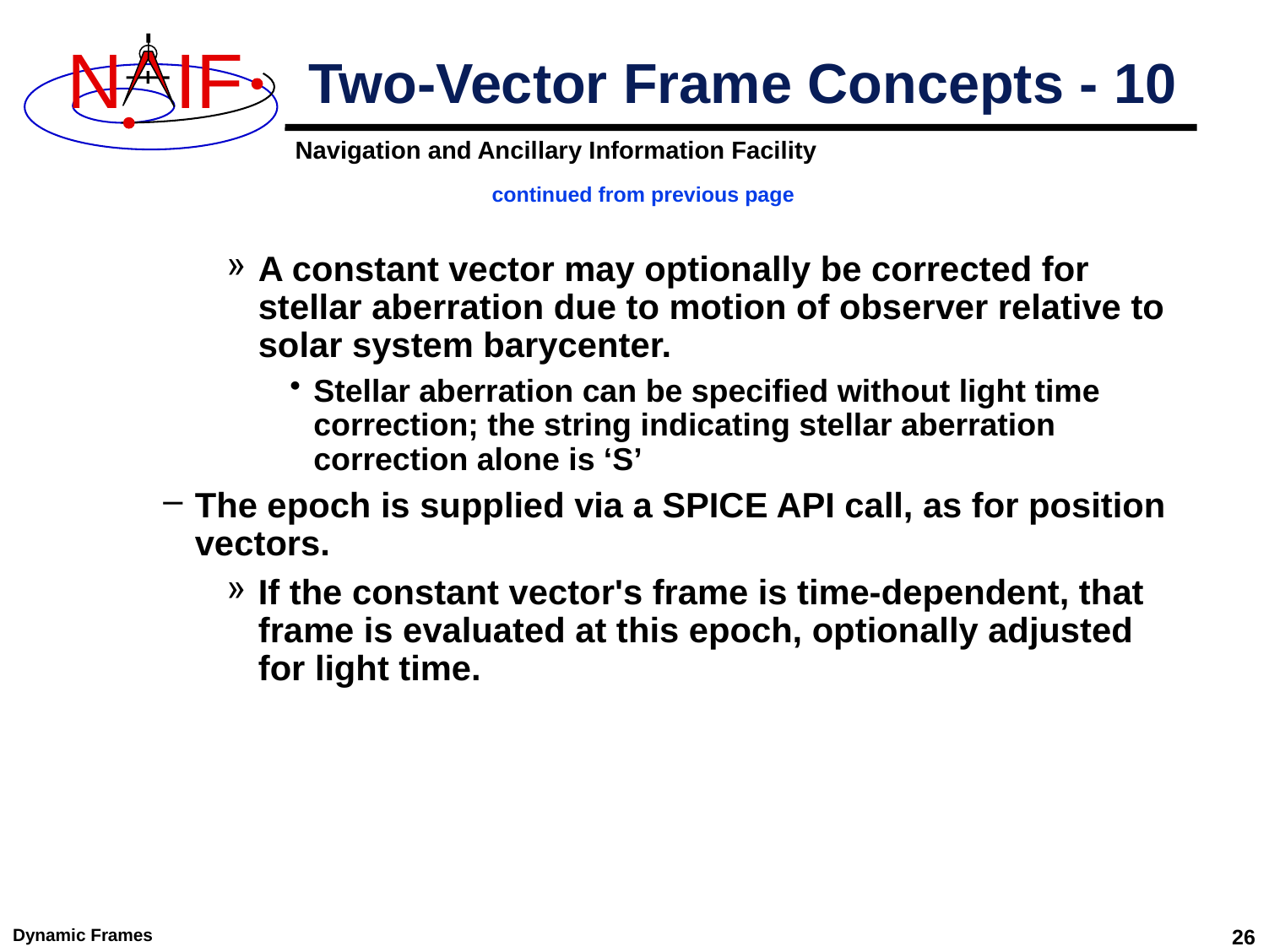

# Two-Vector Frame Concepts - 10
continued from previous page
A constant vector may optionally be corrected for stellar aberration due to motion of observer relative to solar system barycenter.
Stellar aberration can be specified without light time correction; the string indicating stellar aberration correction alone is ‘S’
The epoch is supplied via a SPICE API call, as for position vectors.
If the constant vector's frame is time-dependent, that frame is evaluated at this epoch, optionally adjusted for light time.

Dynamic Frames
26